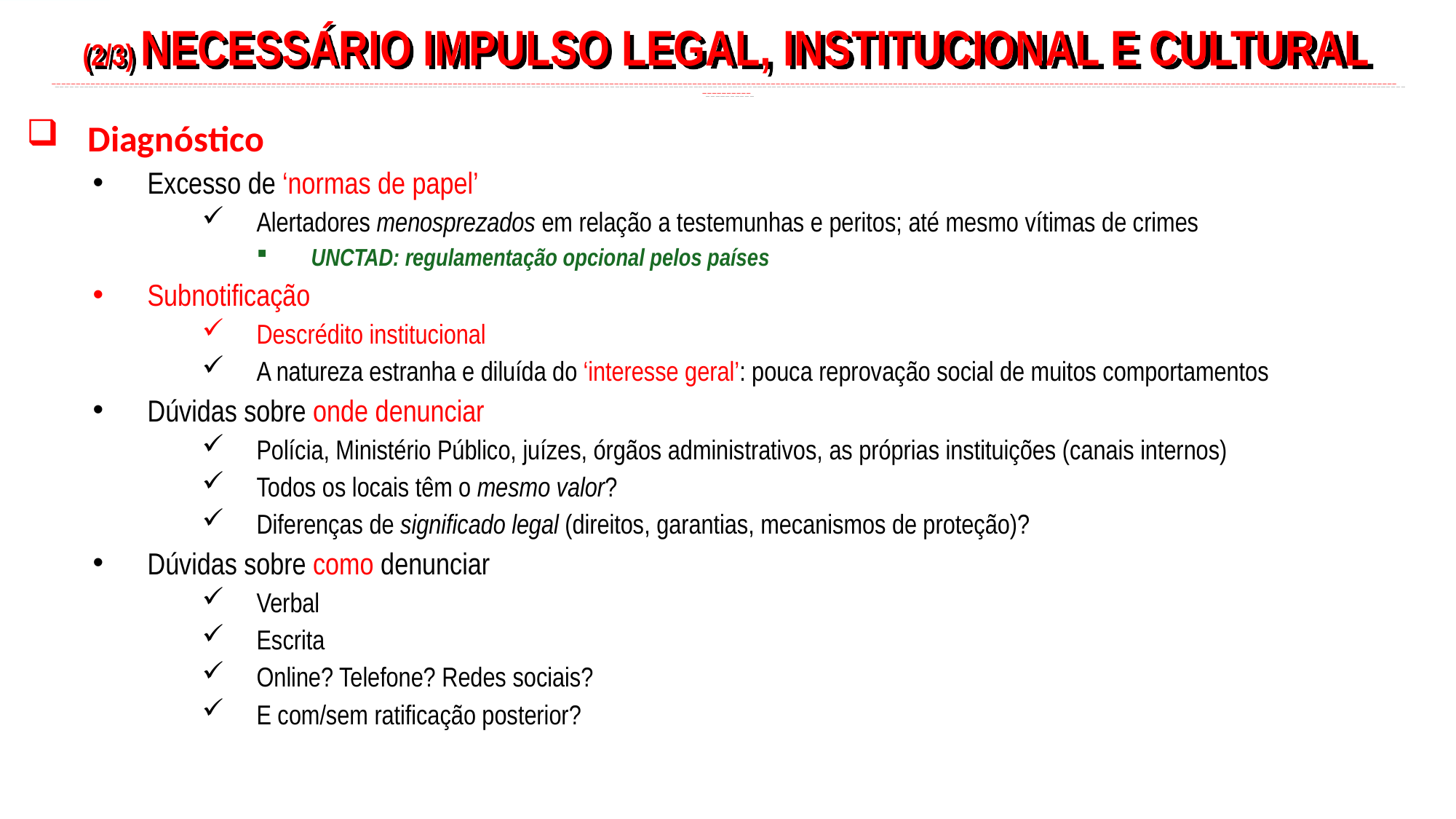

(2/3) NECESSÁRIO IMPULSO LEGAL, INSTITUCIONAL E CULTURAL
_____________________________________________________________________________________________________________________________________________________________________________________________________________________________________________________________________________________________
Diagnóstico
Excesso de ‘normas de papel’
Alertadores menosprezados em relação a testemunhas e peritos; até mesmo vítimas de crimes
UNCTAD: regulamentação opcional pelos países
Subnotificação
Descrédito institucional
A natureza estranha e diluída do ‘interesse geral’: pouca reprovação social de muitos comportamentos
Dúvidas sobre onde denunciar
Polícia, Ministério Público, juízes, órgãos administrativos, as próprias instituições (canais internos)
Todos os locais têm o mesmo valor?
Diferenças de significado legal (direitos, garantias, mecanismos de proteção)?
Dúvidas sobre como denunciar
Verbal
Escrita
Online? Telefone? Redes sociais?
E com/sem ratificação posterior?